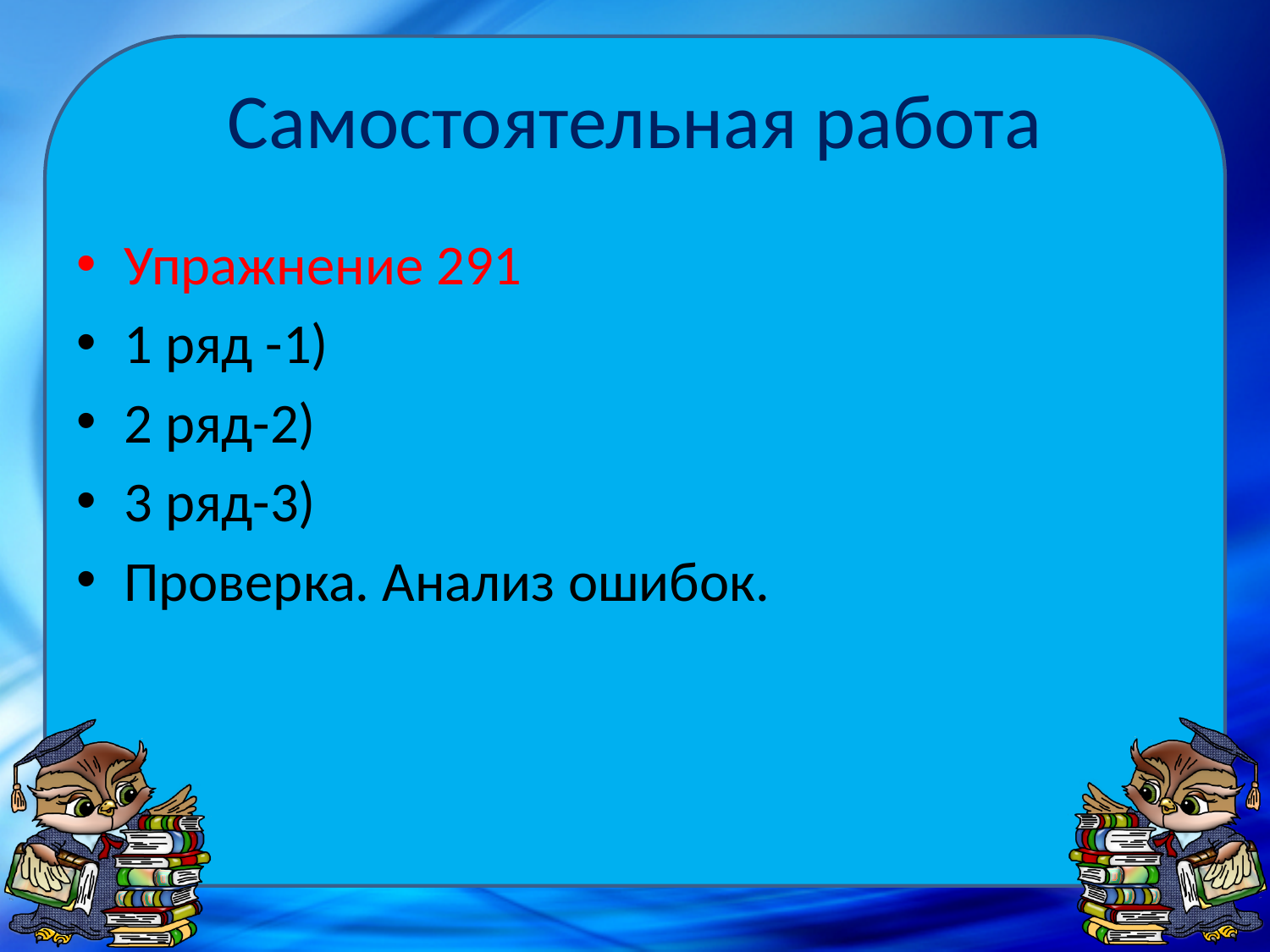

# Самостоятельная работа
Упражнение 291
1 ряд -1)
2 ряд-2)
3 ряд-3)
Проверка. Анализ ошибок.